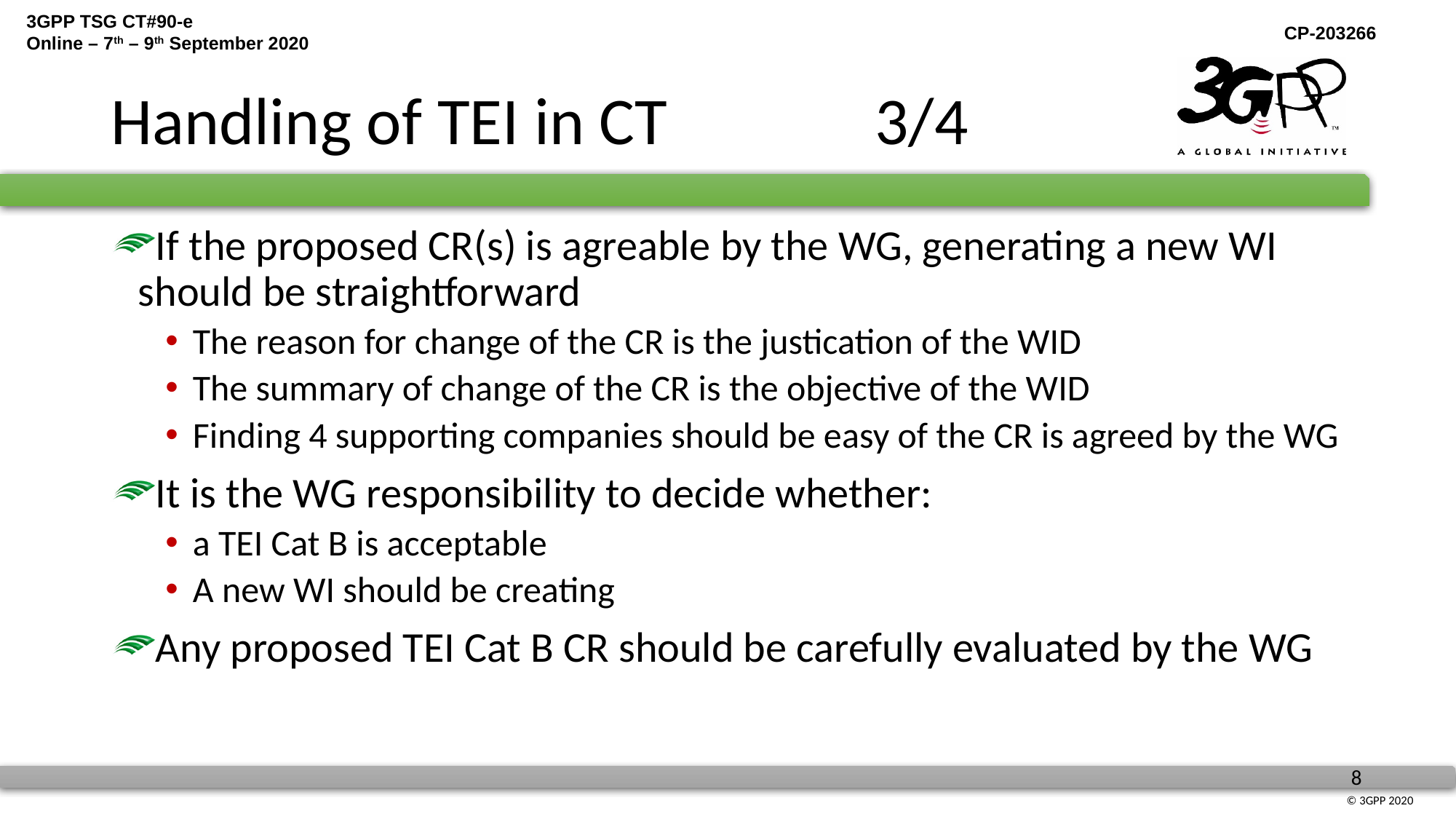

# Handling of TEI in CT		3/4
If the proposed CR(s) is agreable by the WG, generating a new WI should be straightforward
The reason for change of the CR is the justication of the WID
The summary of change of the CR is the objective of the WID
Finding 4 supporting companies should be easy of the CR is agreed by the WG
It is the WG responsibility to decide whether:
a TEI Cat B is acceptable
A new WI should be creating
Any proposed TEI Cat B CR should be carefully evaluated by the WG